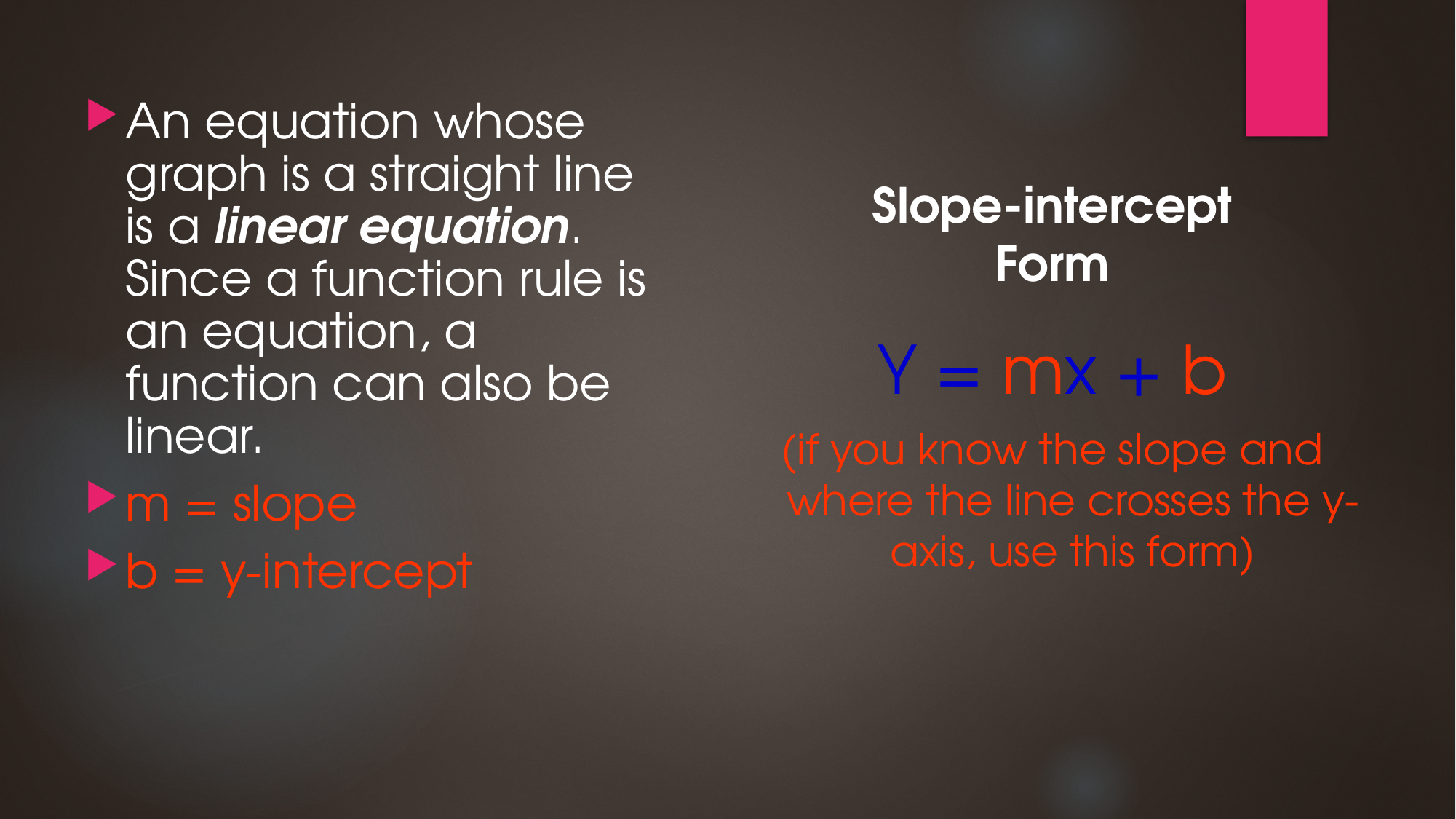

An equation whose graph is a straight line is a linear equation.  Since a function rule is an equation, a function can also be linear.
m = slope
b = y-intercept
# Slope-intercept Form

Y = mx + b
(if you know the slope and where the line crosses the y-axis, use this form)